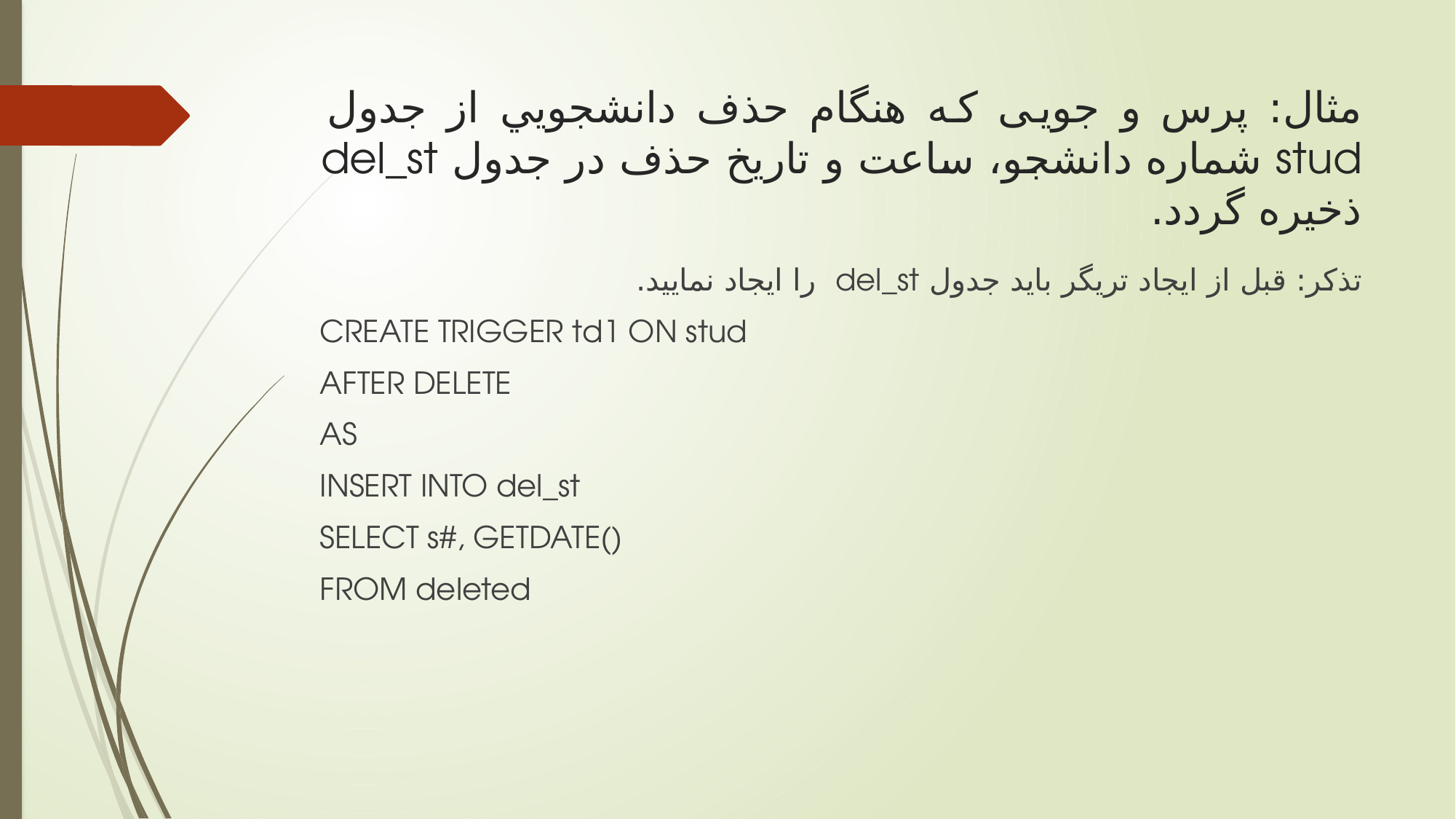

# مثال: پرس و جویی که هنگام حذف دانشجويي از جدول stud شماره دانشجو، ساعت و تاريخ حذف در جدول del_st ذخيره گردد.
تذکر: قبل از ایجاد تریگر باید جدول del_st  را ایجاد نمایید.
CREATE TRIGGER td1 ON stud
AFTER DELETE
AS
INSERT INTO del_st
SELECT s#, GETDATE()
FROM deleted